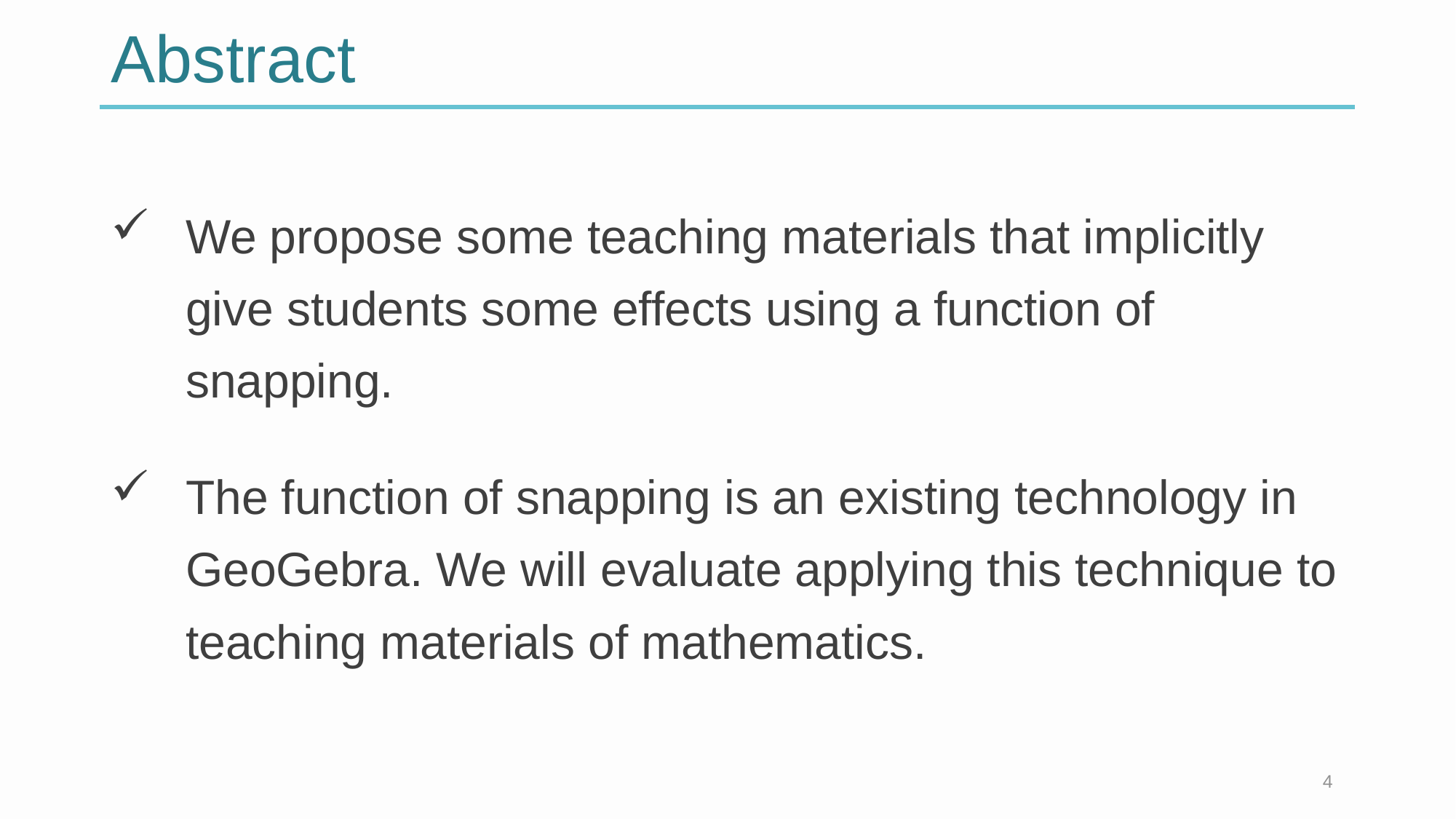

# Abstract
We propose some teaching materials that implicitly give students some effects using a function of snapping.
The function of snapping is an existing technology in GeoGebra. We will evaluate applying this technique to teaching materials of mathematics.
4